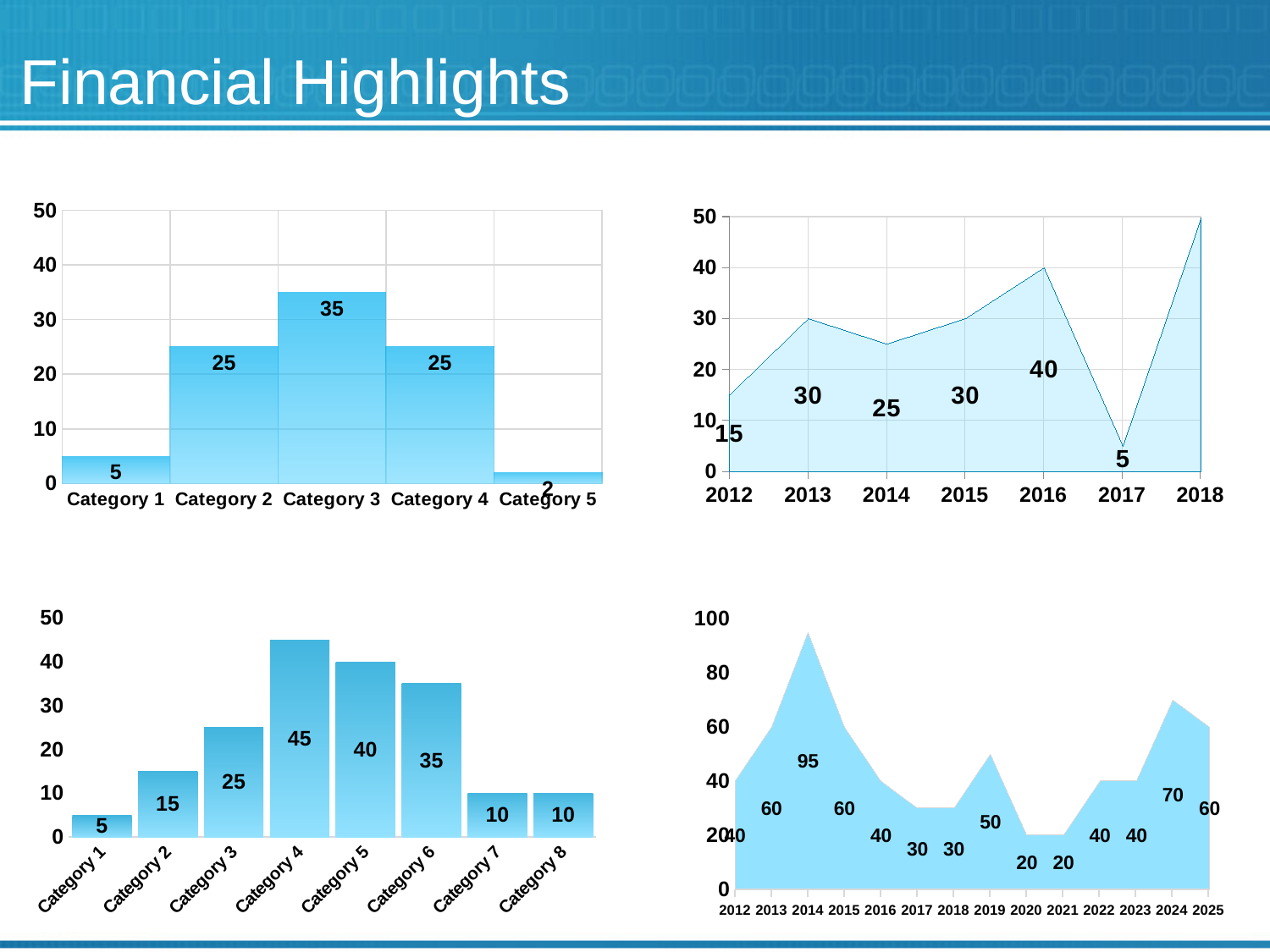

Financial Highlights

### Chart

| Category | Series 1 |
|---|---|
| Category 1 | 5.0 |
| Category 2 | 25.0 |
| Category 3 | 35.0 |
| Category 4 | 25.0 |
| Category 5 | 2.0 |

### Chart

| Category | Series 1 |
|---|---|
| 40913 | 15.0 |
| 41280 | 30.0 |
| 41646 | 25.0 |
| 42012 | 30.0 |
| 42378 | 40.0 |
| 42745 | 5.0 |
| 43111 | 50.0 |

### Chart

| Category | Series 1 |
|---|---|
| Category 1 | 5.0 |
| Category 2 | 15.0 |
| Category 3 | 25.0 |
| Category 4 | 45.0 |
| Category 5 | 40.0 |
| Category 6 | 35.0 |
| Category 7 | 10.0 |
| Category 8 | 10.0 |

### Chart

| Category | Series 1 |
|---|---|
| 40913 | 40.0 |
| 41280 | 60.0 |
| 41646 | 95.0 |
| 42012 | 60.0 |
| 42378 | 40.0 |
| 42744 | 30.0 |
| 43110 | 30.0 |
| 43476 | 50.0 |
| 43842 | 20.0 |
| 44209 | 20.0 |
| 44575 | 40.0 |
| 44941 | 40.0 |
| 45307 | 70.0 |
| 45674 | 60.0 |
| 46040 | 40.0 |
| 46406 | 50.0 |